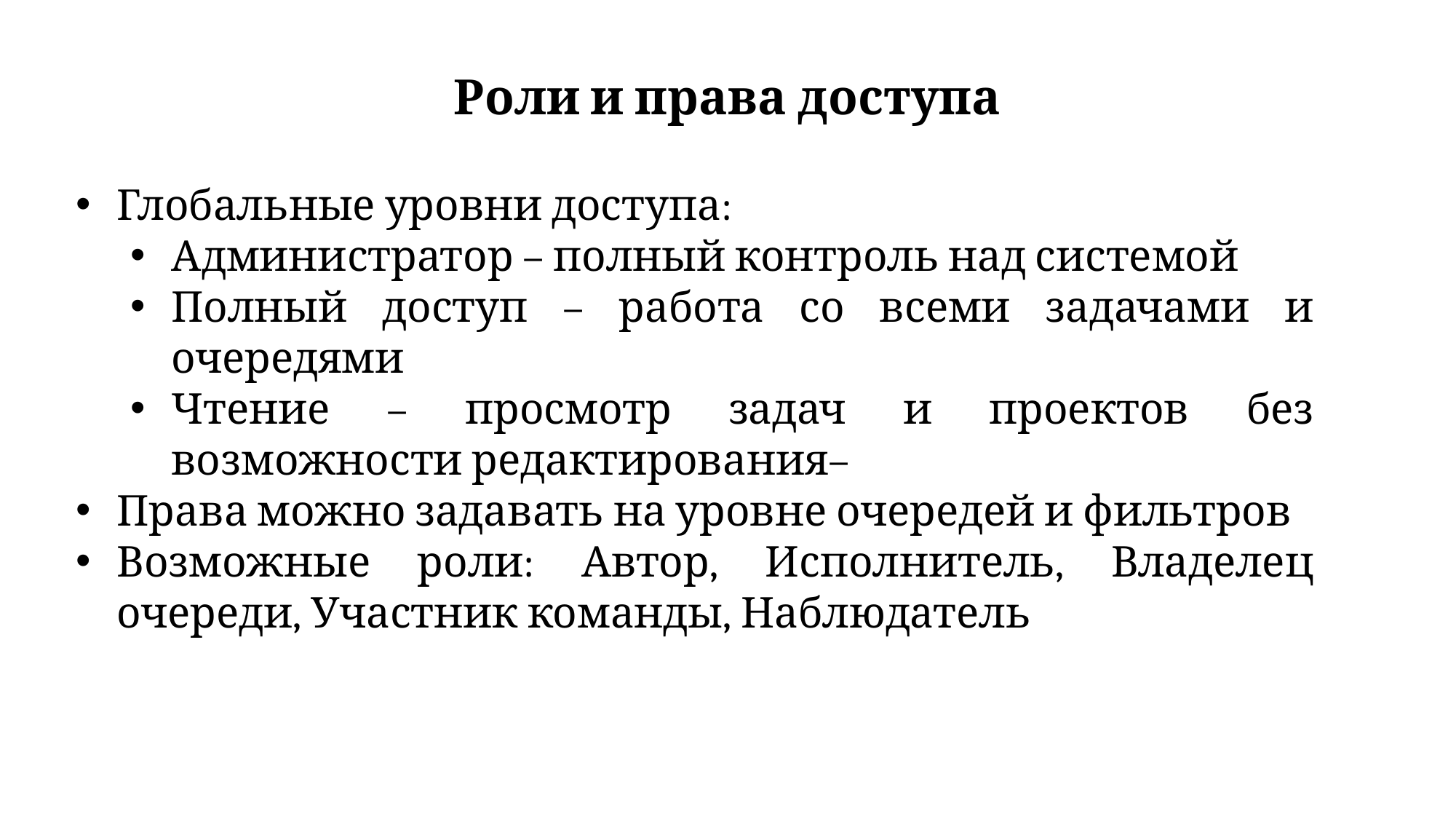

# Роли и права доступа
Глобальные уровни доступа:
Администратор – полный контроль над системой
Полный доступ – работа со всеми задачами и очередями
Чтение – просмотр задач и проектов без возможности редактирования–
Права можно задавать на уровне очередей и фильтров
Возможные роли: Автор, Исполнитель, Владелец очереди, Участник команды, Наблюдатель